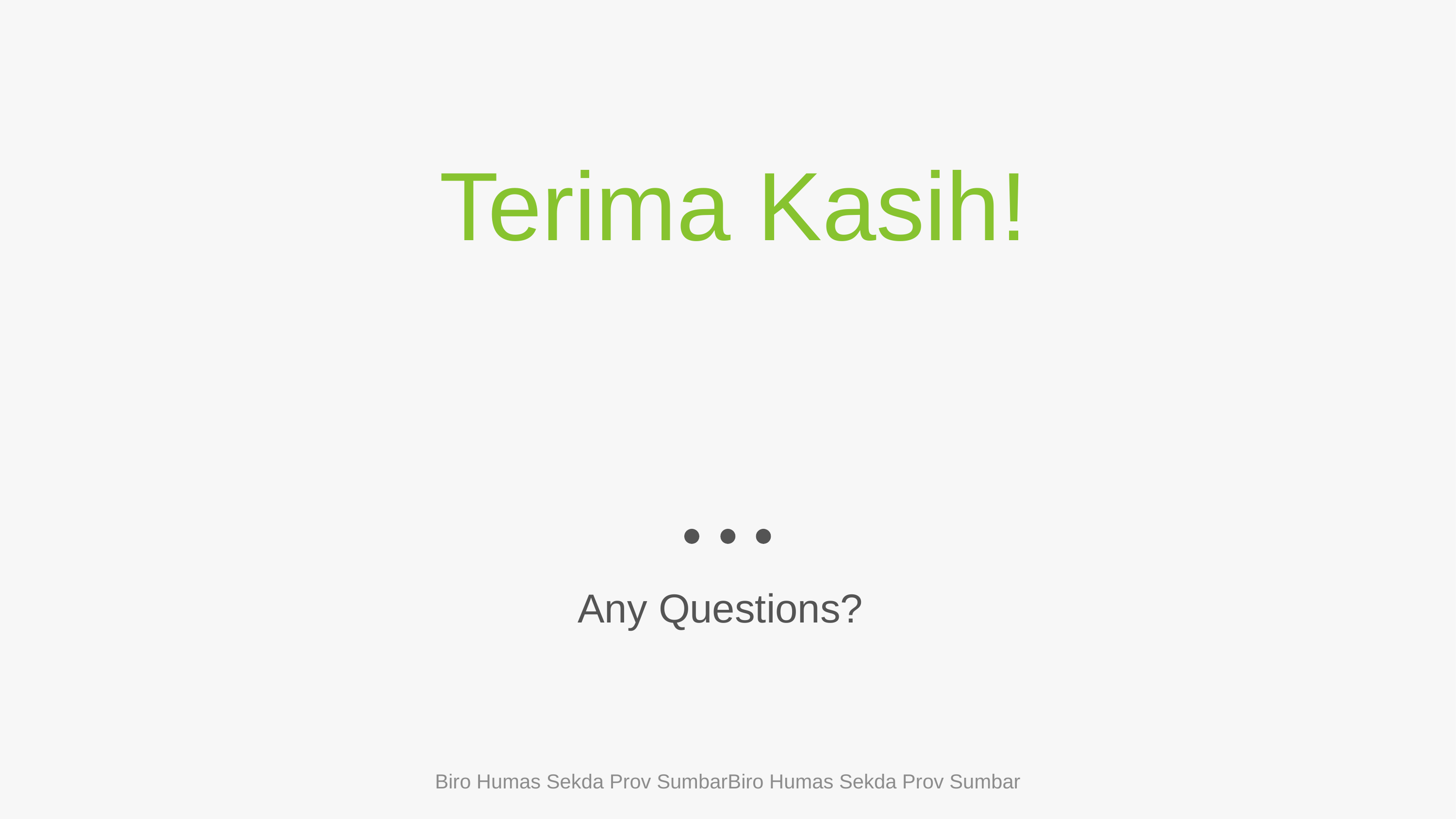

# Terima Kasih!
Biro Humas Sekda Prov SumbarBiro Humas Sekda Prov Sumbar
Any Questions?